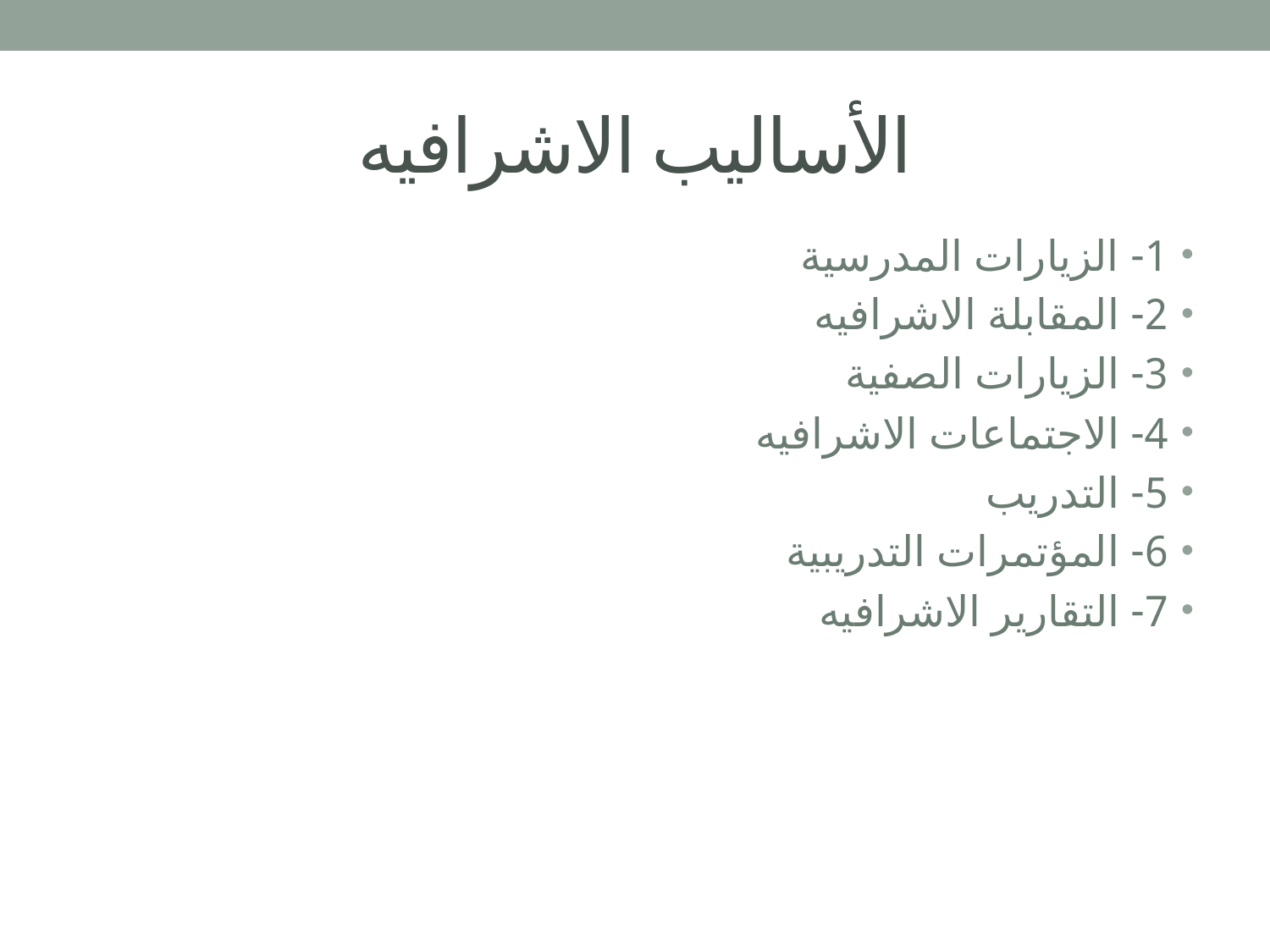

# الأساليب الاشرافيه
1- الزيارات المدرسية
2- المقابلة الاشرافيه
3- الزيارات الصفية
4- الاجتماعات الاشرافيه
5- التدريب
6- المؤتمرات التدريبية
7- التقارير الاشرافيه